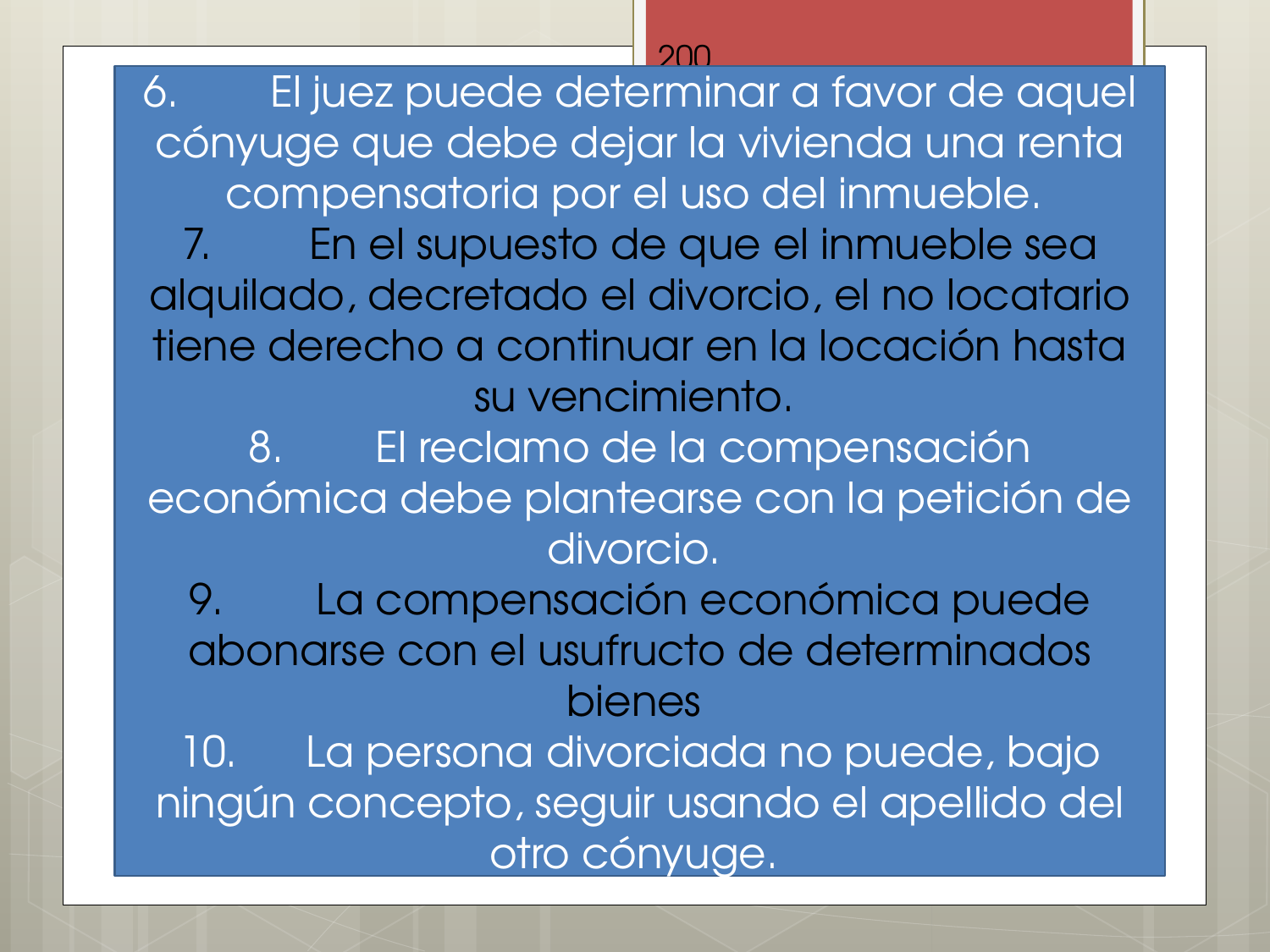

200
6.	El juez puede determinar a favor de aquel cónyuge que debe dejar la vivienda una renta compensatoria por el uso del inmueble.
7.	En el supuesto de que el inmueble sea alquilado, decretado el divorcio, el no locatario tiene derecho a continuar en la locación hasta su vencimiento.
8.	El reclamo de la compensación económica debe plantearse con la petición de divorcio.
9.	La compensación económica puede abonarse con el usufructo de determinados bienes
10.	La persona divorciada no puede, bajo ningún concepto, seguir usando el apellido del otro cónyuge.